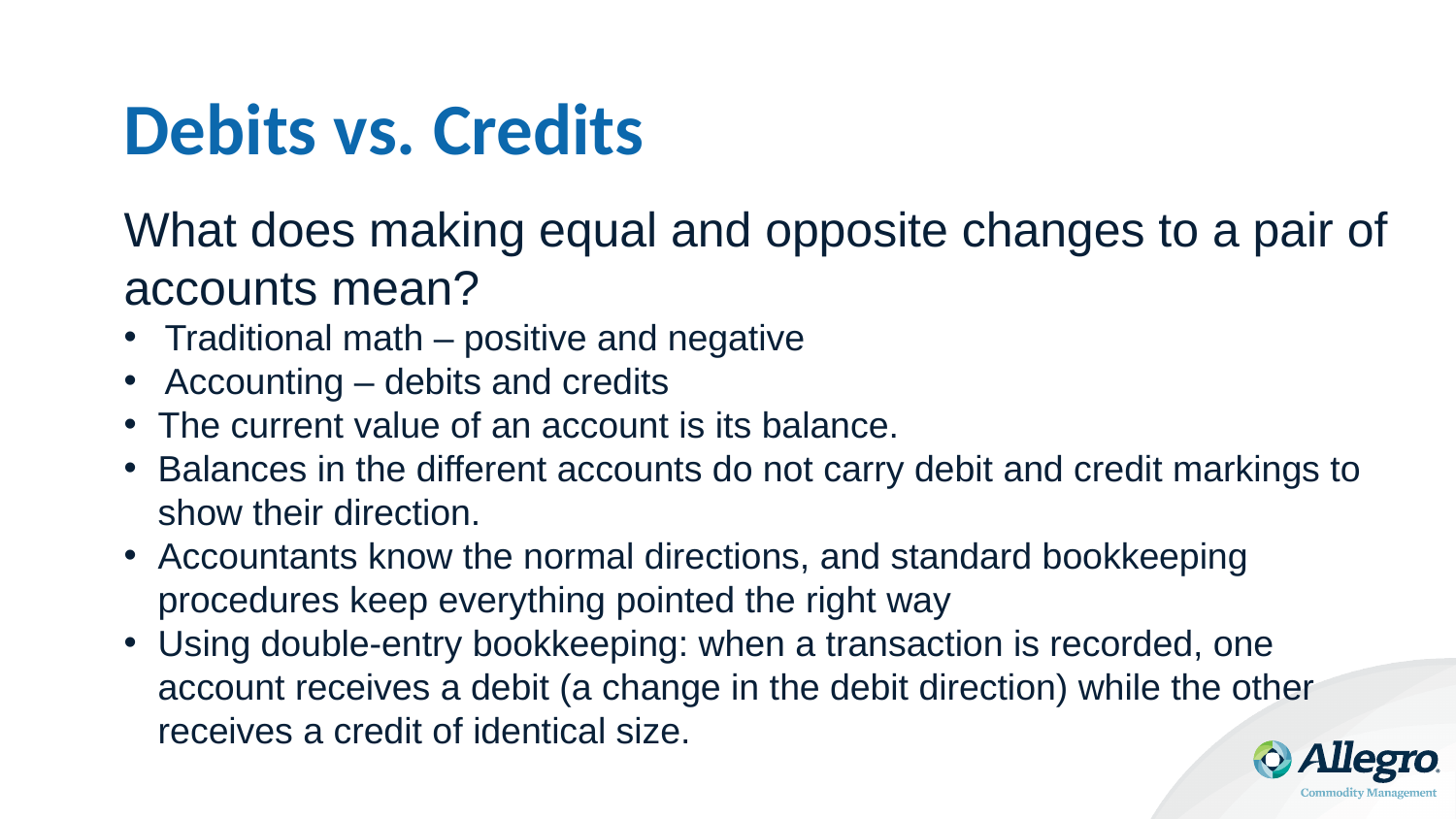

# Debits vs. Credits
What does making equal and opposite changes to a pair of accounts mean?
Traditional math – positive and negative
Accounting – debits and credits
The current value of an account is its balance.
Balances in the different accounts do not carry debit and credit markings to show their direction.
Accountants know the normal directions, and standard bookkeeping procedures keep everything pointed the right way
Using double-entry bookkeeping: when a transaction is recorded, one account receives a debit (a change in the debit direction) while the other receives a credit of identical size.